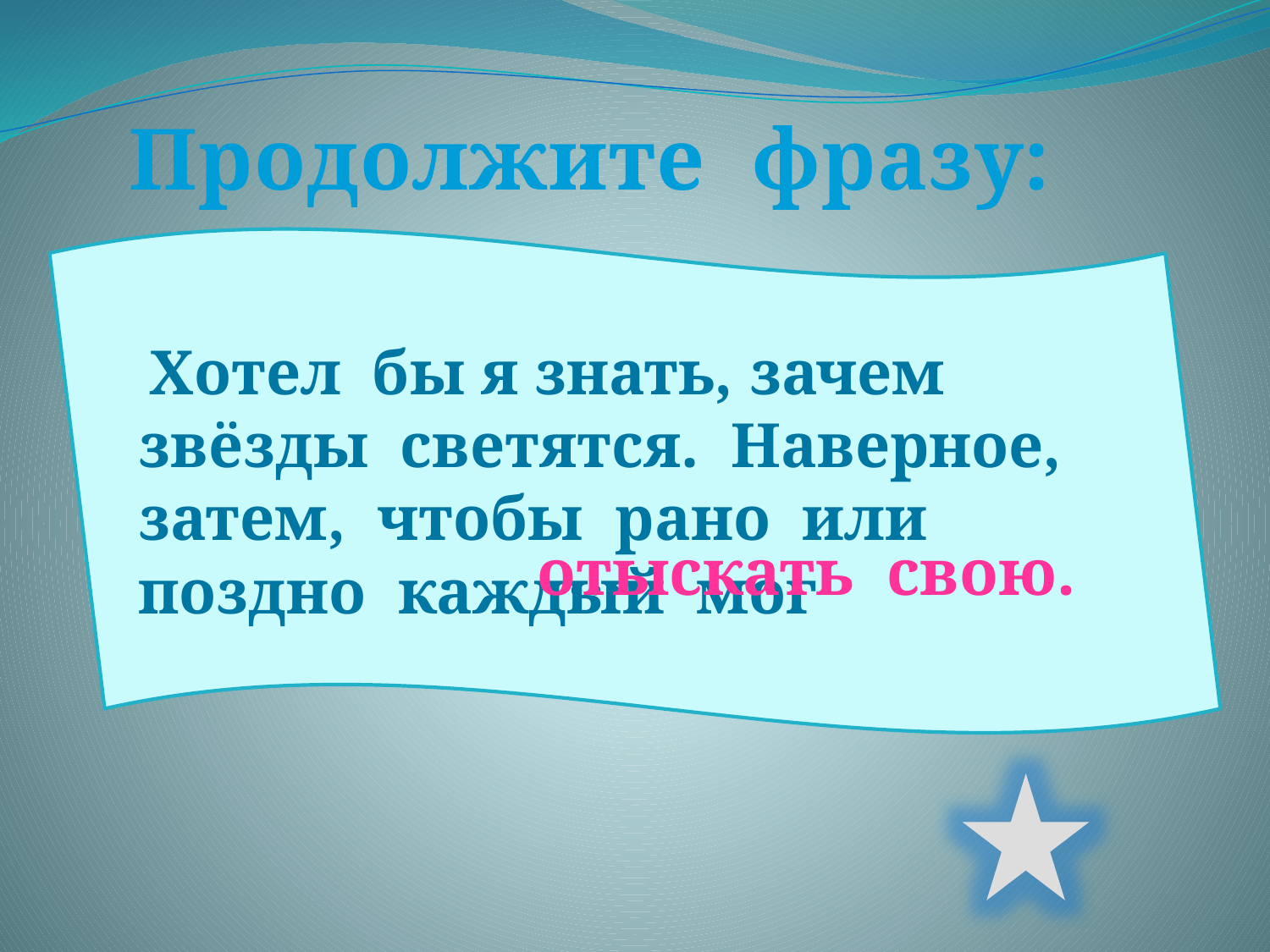

Продолжите  фразу:

   Хотел  бы я знать, зачем  звёзды  светятся.  Наверное, затем,  чтобы  рано  или  поздно  каждый  мог
отыскать  свою.
...